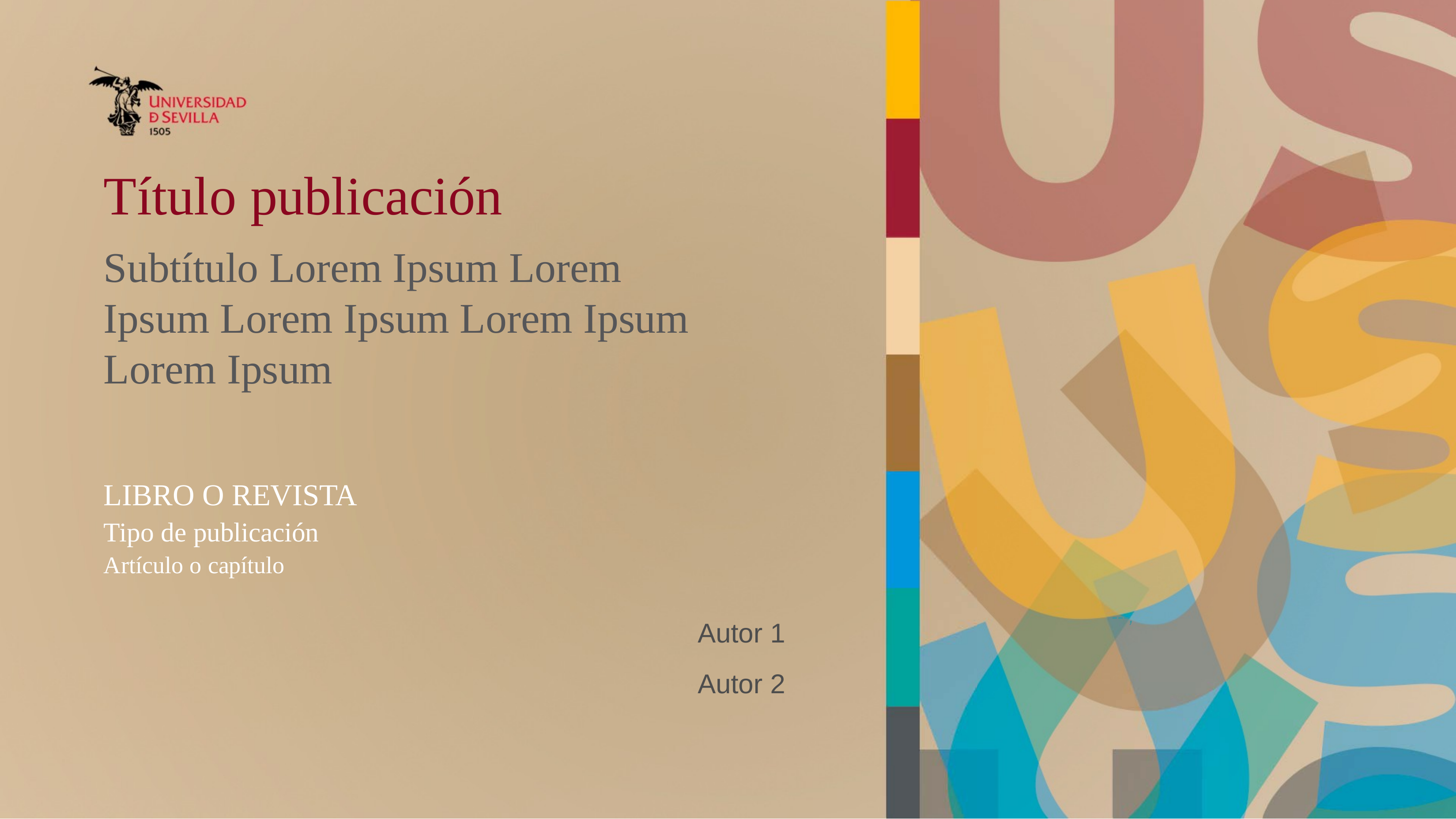

# Título publicación
Subtítulo Lorem Ipsum Lorem Ipsum Lorem Ipsum Lorem Ipsum Lorem Ipsum
LIBRO O REVISTA
Tipo de publicación
Artículo o capítulo
Autor 1
Autor 2
---,